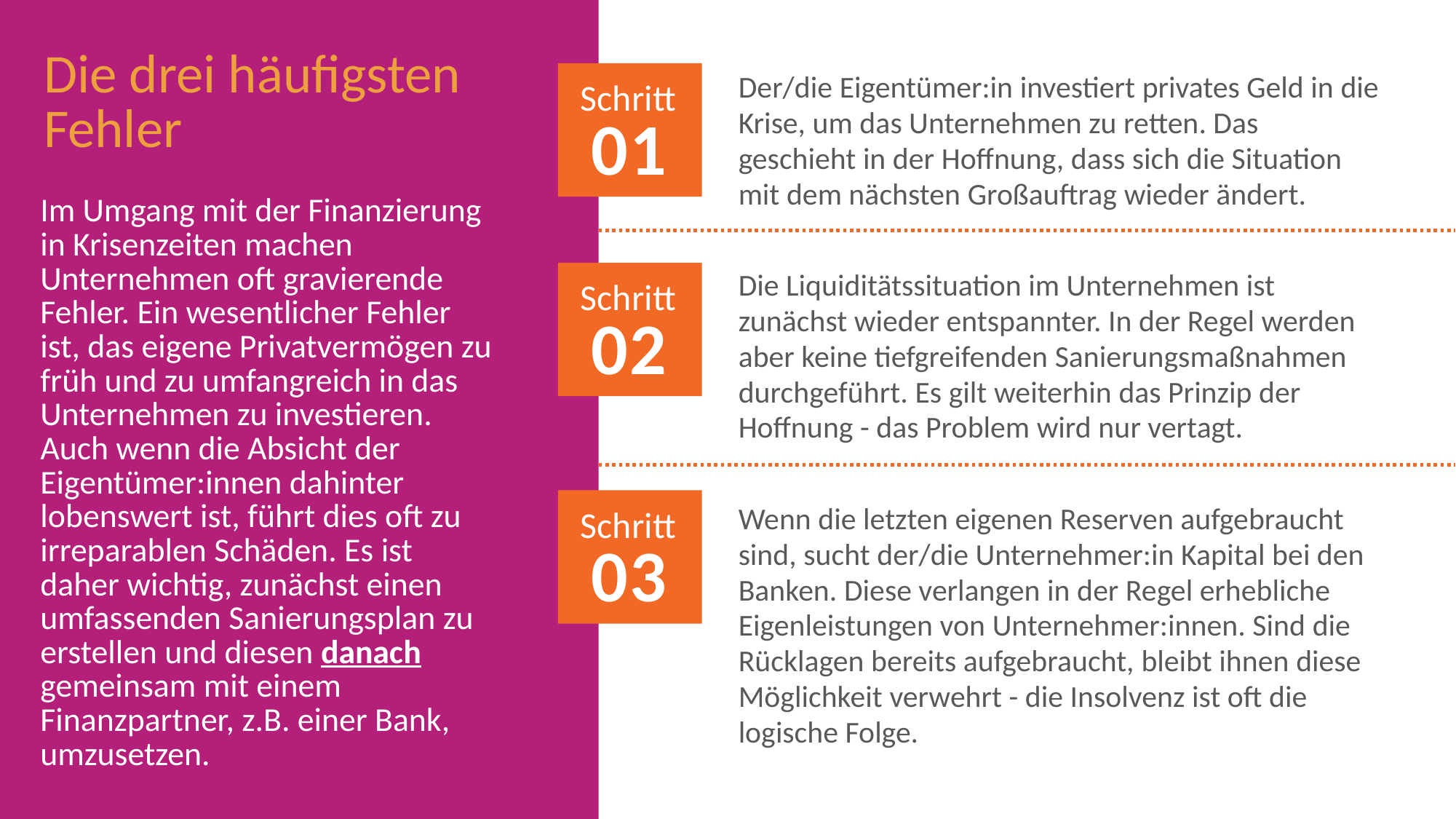

Die drei häufigsten Fehler

Schritt
01
Der/die Eigentümer:in investiert privates Geld in die Krise, um das Unternehmen zu retten. Das geschieht in der Hoffnung, dass sich die Situation mit dem nächsten Großauftrag wieder ändert.

Die Liquiditätssituation im Unternehmen ist zunächst wieder entspannter. In der Regel werden aber keine tiefgreifenden Sanierungsmaßnahmen durchgeführt. Es gilt weiterhin das Prinzip der Hoffnung - das Problem wird nur vertagt.

Wenn die letzten eigenen Reserven aufgebraucht sind, sucht der/die Unternehmer:in Kapital bei den Banken. Diese verlangen in der Regel erhebliche Eigenleistungen von Unternehmer:innen. Sind die Rücklagen bereits aufgebraucht, bleibt ihnen diese Möglichkeit verwehrt - die Insolvenz ist oft die logische Folge.
Im Umgang mit der Finanzierung in Krisenzeiten machen Unternehmen oft gravierende Fehler. Ein wesentlicher Fehler ist, das eigene Privatvermögen zu früh und zu umfangreich in das Unternehmen zu investieren. Auch wenn die Absicht der Eigentümer:innen dahinter lobenswert ist, führt dies oft zu irreparablen Schäden. Es ist daher wichtig, zunächst einen umfassenden Sanierungsplan zu erstellen und diesen danach gemeinsam mit einem Finanzpartner, z.B. einer Bank, umzusetzen.

Schritt
02

Schritt
03